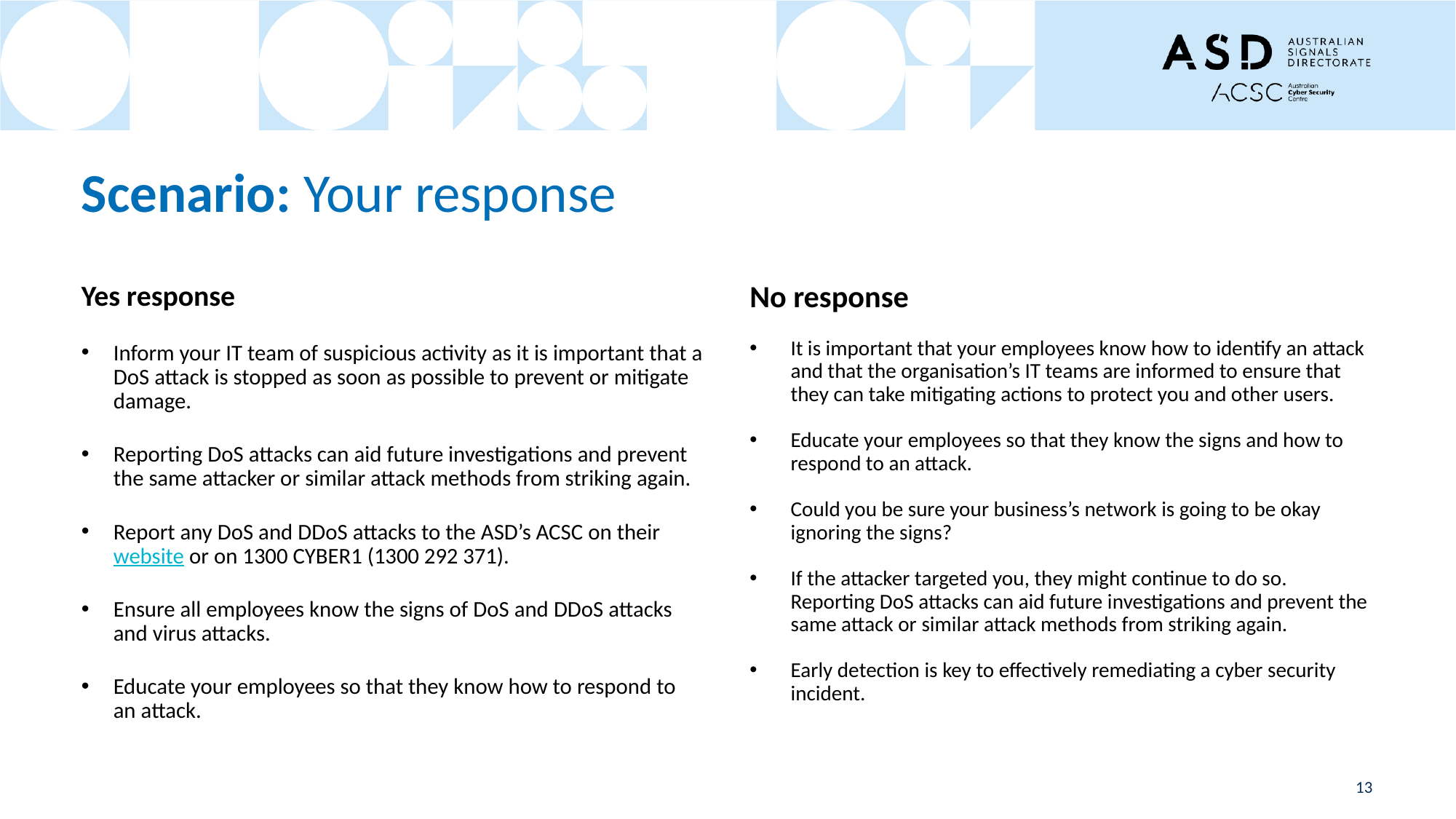

# Scenario: Your response
Yes response
Inform your IT team of suspicious activity as it is important that a DoS attack is stopped as soon as possible to prevent or mitigate damage.
Reporting DoS attacks can aid future investigations and prevent the same attacker or similar attack methods from striking again.
Report any DoS and DDoS attacks to the ASD’s ACSC on their website or on 1300 CYBER1 (1300 292 371).
Ensure all employees know the signs of DoS and DDoS attacks and virus attacks.
Educate your employees so that they know how to respond to an attack.
No response
It is important that your employees know how to identify an attack and that the organisation’s IT teams are informed to ensure that they can take mitigating actions to protect you and other users.
Educate your employees so that they know the signs and how to respond to an attack.
Could you be sure your business’s network is going to be okay ignoring the signs?
If the attacker targeted you, they might continue to do so. Reporting DoS attacks can aid future investigations and prevent the same attack or similar attack methods from striking again.
Early detection is key to effectively remediating a cyber security incident.
13